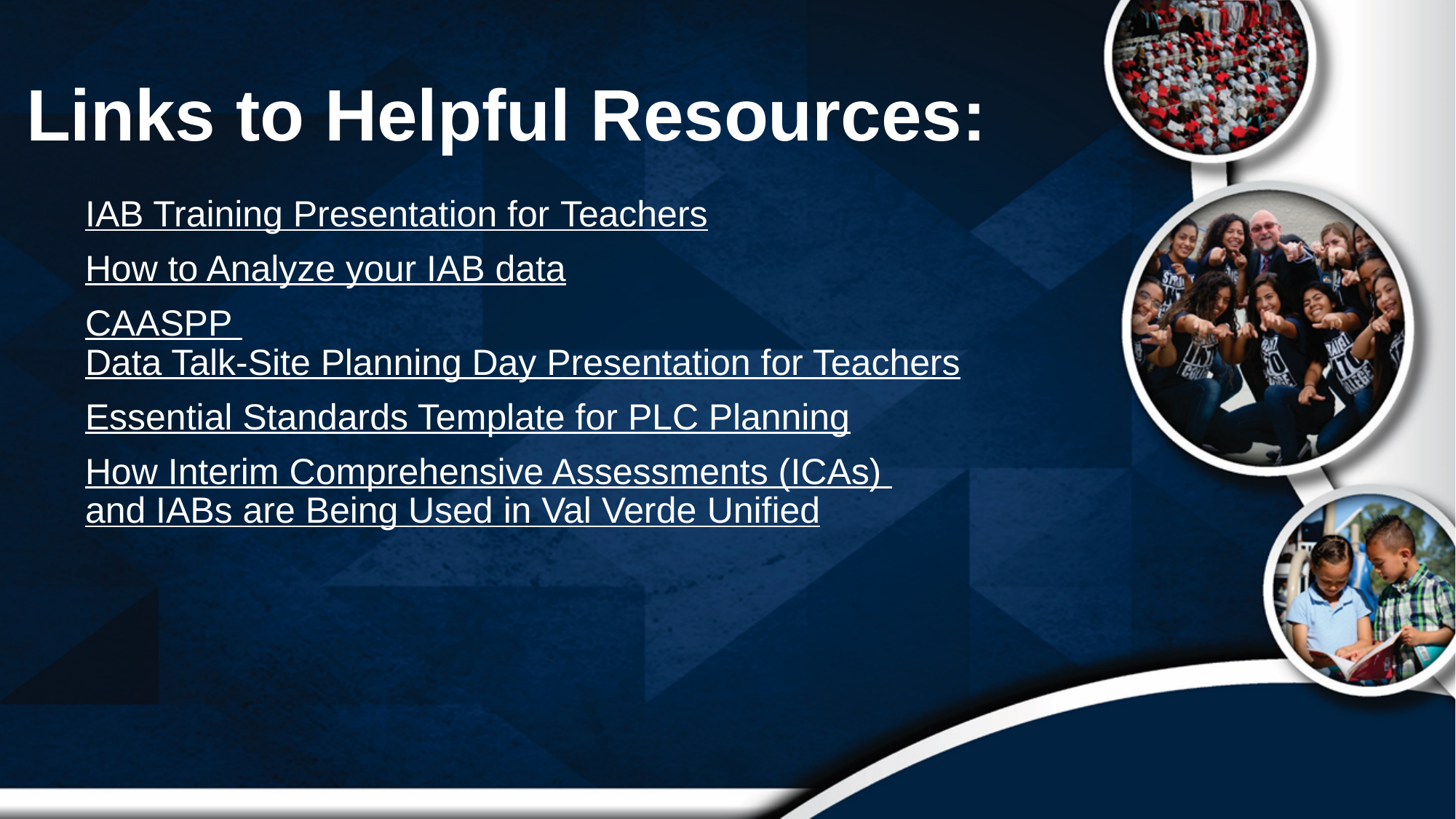

# Links to Helpful Resources:
IAB Training Presentation for Teachers
How to Analyze your IAB data
CAASPP Data Talk-Site Planning Day Presentation for Teachers
Essential Standards Template for PLC Planning
How Interim Comprehensive Assessments (ICAs) and IABs are Being Used in Val Verde Unified